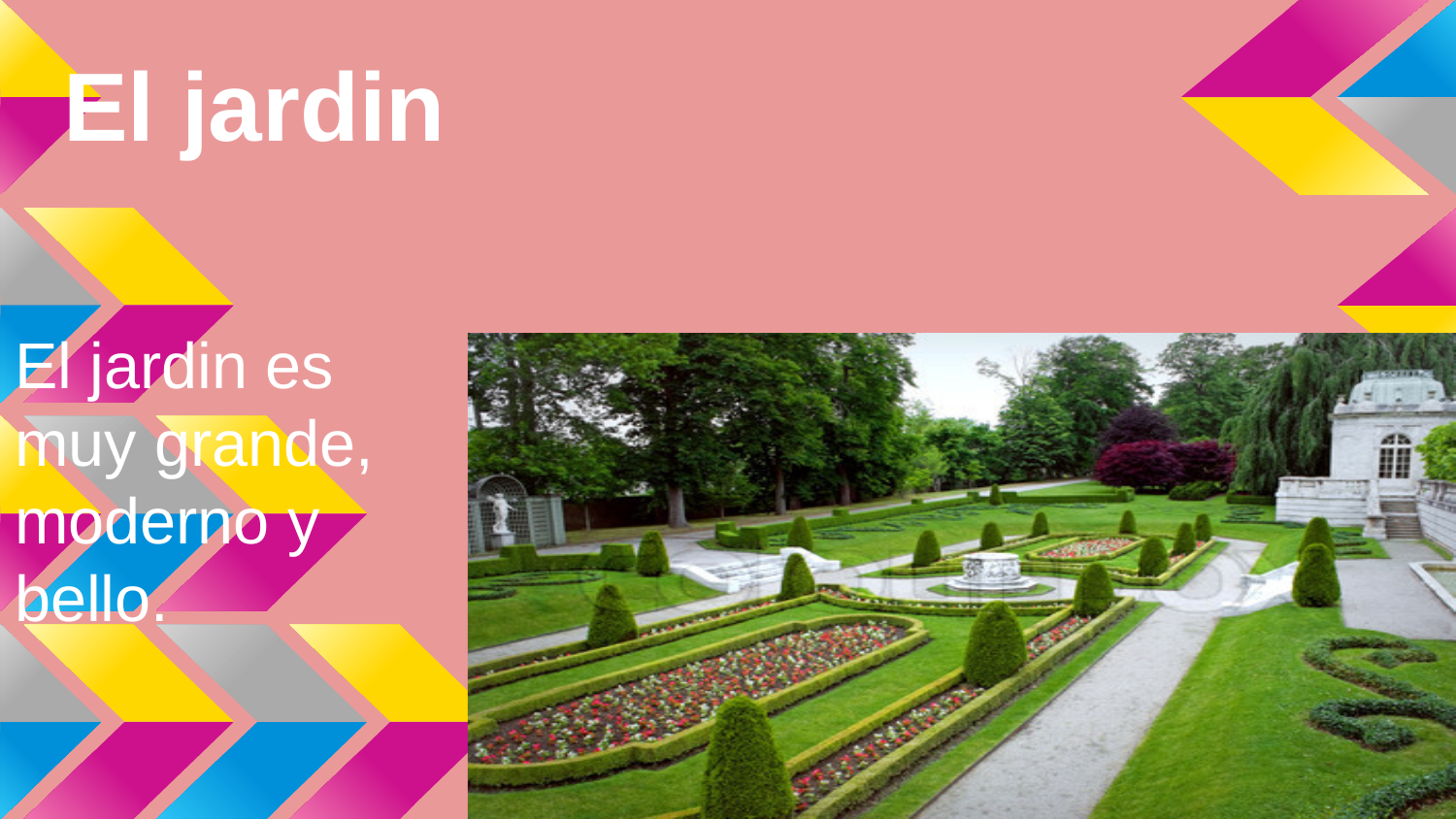

# El jardin
El jardin es muy grande, moderno y bello.